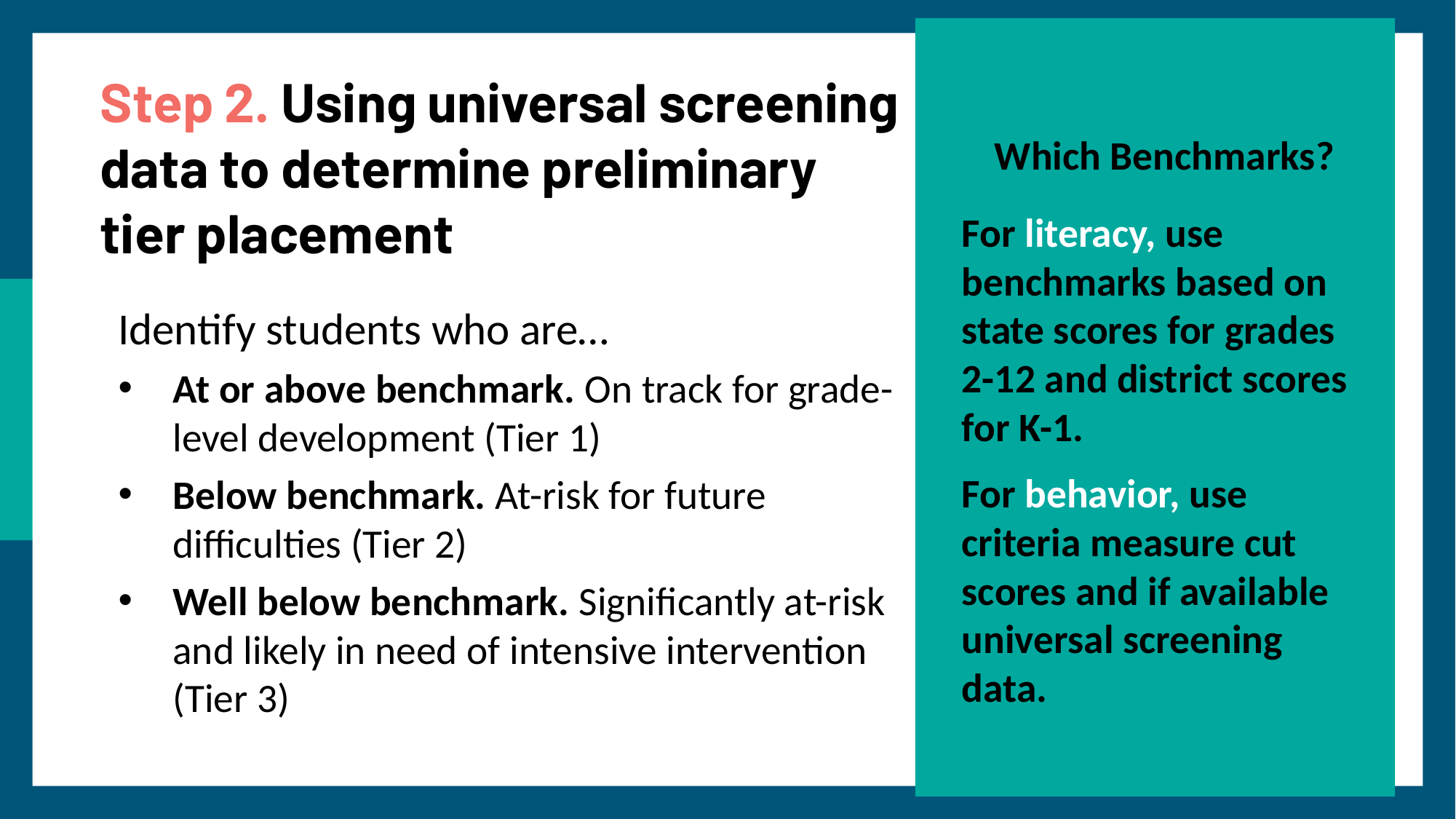

Which Benchmarks?

For literacy, use benchmarks based on state scores for grades 2-12 and district scores for K-1.
For behavior, use criteria measure cut scores and if available universal screening data.
# Step 2. Using universal screening data to determine preliminary tier placement
Identify students who are…
At or above benchmark. On track for grade-level development (Tier 1)
Below benchmark. At-risk for future difficulties (Tier 2)
Well below benchmark. Significantly at-risk and likely in need of intensive intervention (Tier 3)